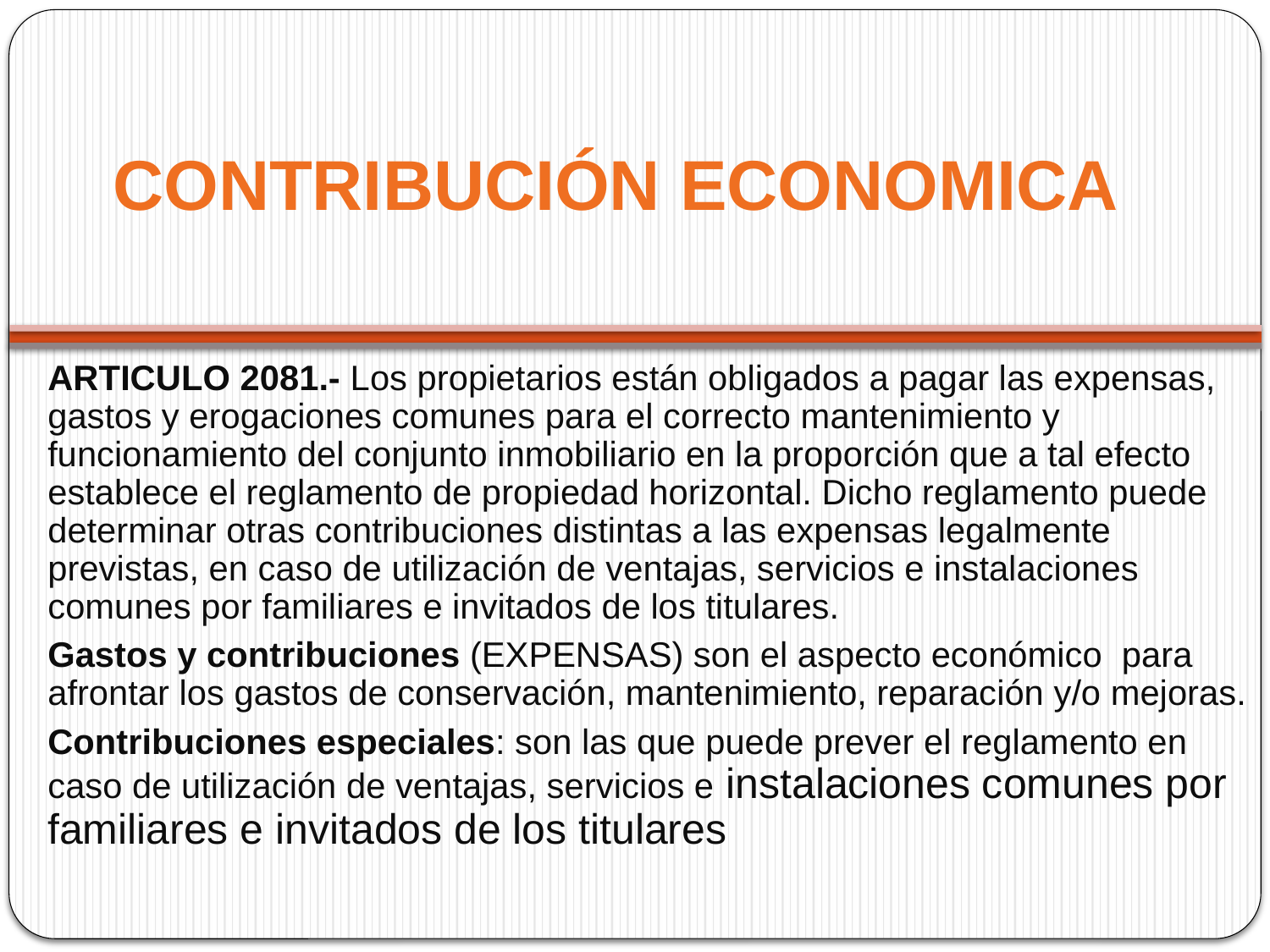

# CONTRIBUCIÓN ECONOMICA
ARTICULO 2081.- Los propietarios están obligados a pagar las expensas, gastos y erogaciones comunes para el correcto mantenimiento y funcionamiento del conjunto inmobiliario en la proporción que a tal efecto establece el reglamento de propiedad horizontal. Dicho reglamento puede determinar otras contribuciones distintas a las expensas legalmente previstas, en caso de utilización de ventajas, servicios e instalaciones comunes por familiares e invitados de los titulares.
Gastos y contribuciones (EXPENSAS) son el aspecto económico  para afrontar los gastos de conservación, mantenimiento, reparación y/o mejoras.
Contribuciones especiales: son las que puede prever el reglamento en caso de utilización de ventajas, servicios e instalaciones comunes por familiares e invitados de los titulares